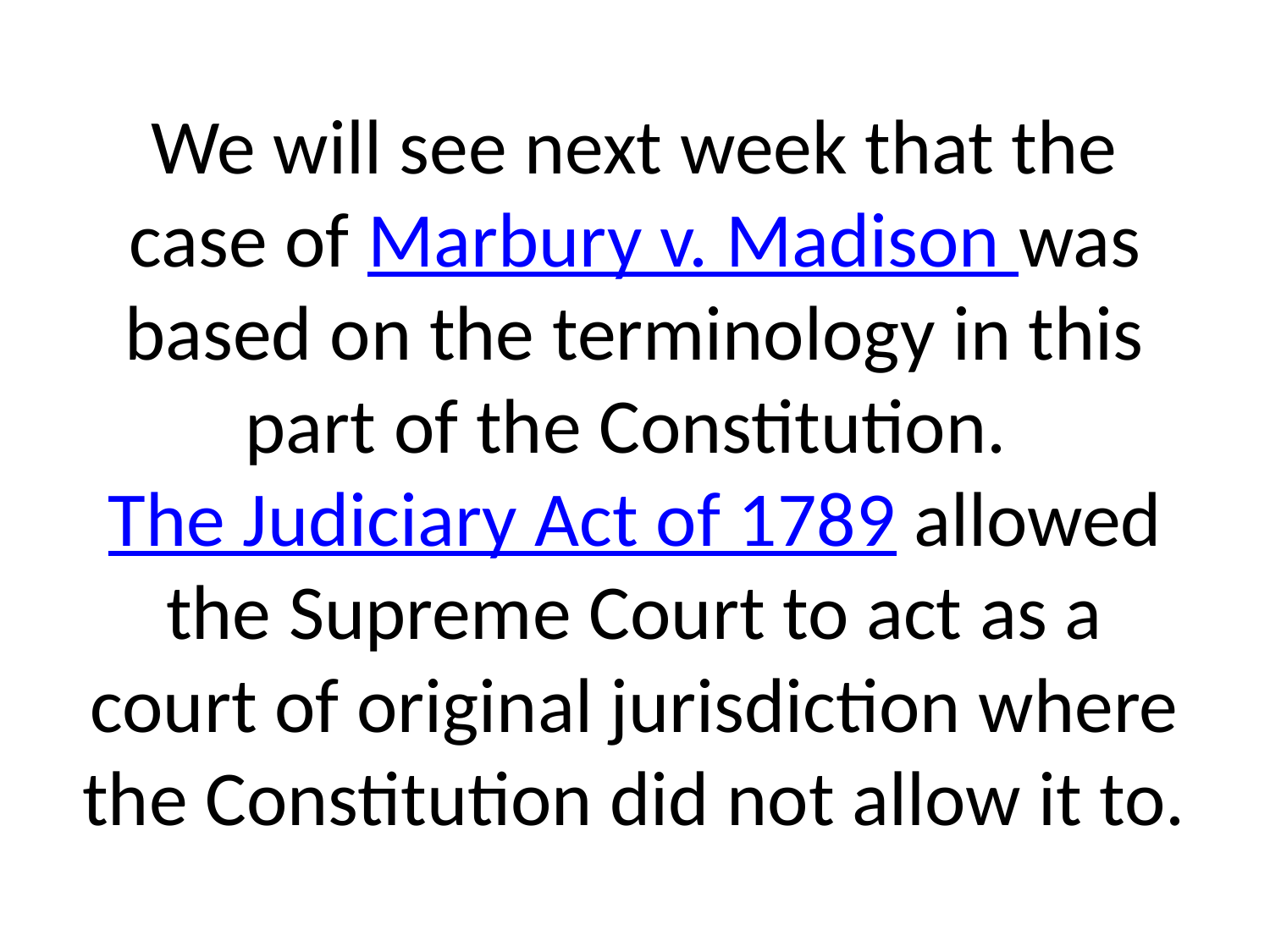

# We will see next week that the case of Marbury v. Madison was based on the terminology in this part of the Constitution. The Judiciary Act of 1789 allowed the Supreme Court to act as a court of original jurisdiction where the Constitution did not allow it to.